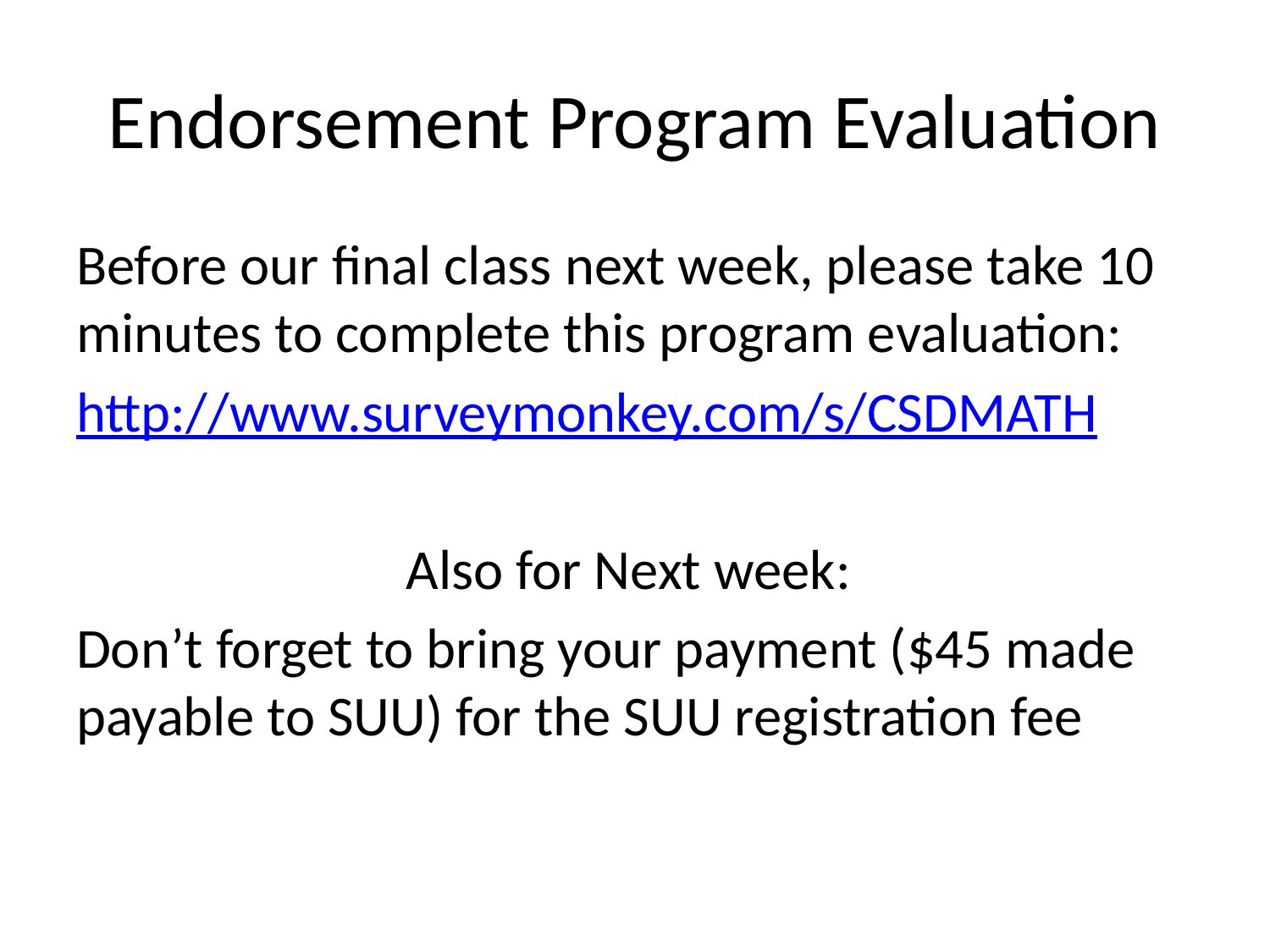

# Endorsement Program Evaluation
Before our final class next week, please take 10 minutes to complete this program evaluation:
http://www.surveymonkey.com/s/CSDMATH

Also for Next week:
Don’t forget to bring your payment ($45 made payable to SUU) for the SUU registration fee